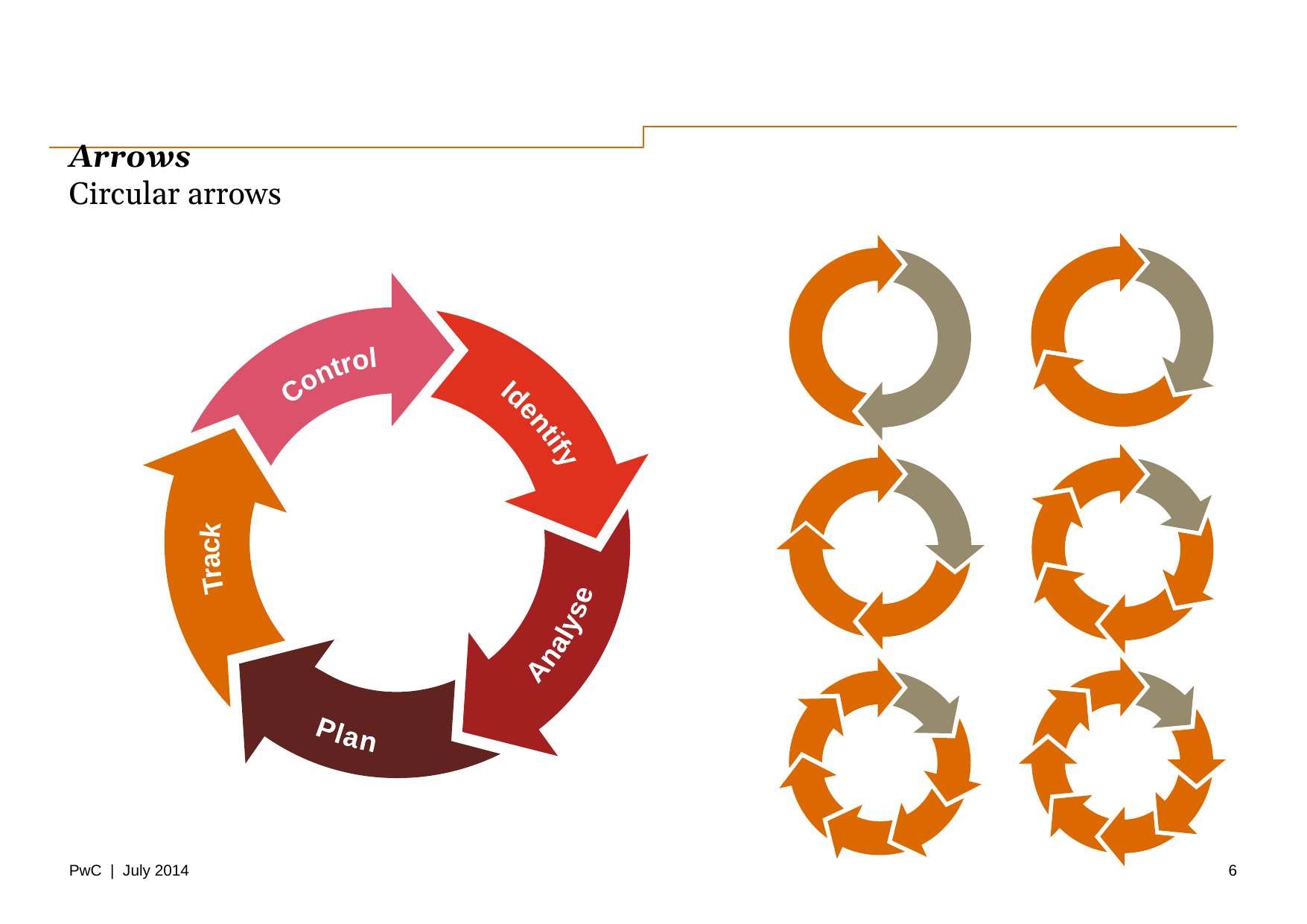

# Arrows Circular arrows

Control
Identify

Track
Analyse

Plan

6